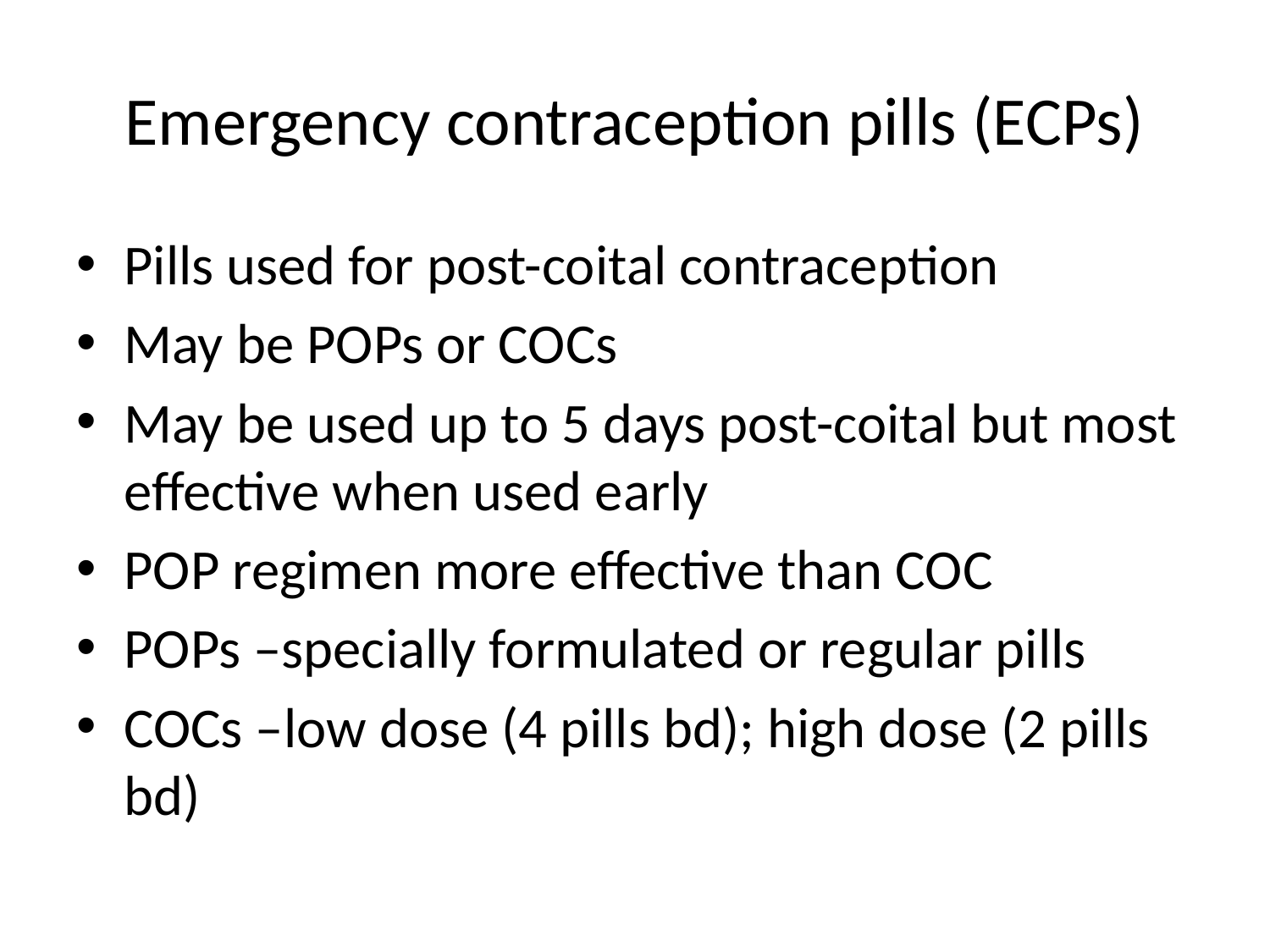

# Emergency contraception pills (ECPs)
Pills used for post-coital contraception
May be POPs or COCs
May be used up to 5 days post-coital but most effective when used early
POP regimen more effective than COC
POPs –specially formulated or regular pills
COCs –low dose (4 pills bd); high dose (2 pills bd)